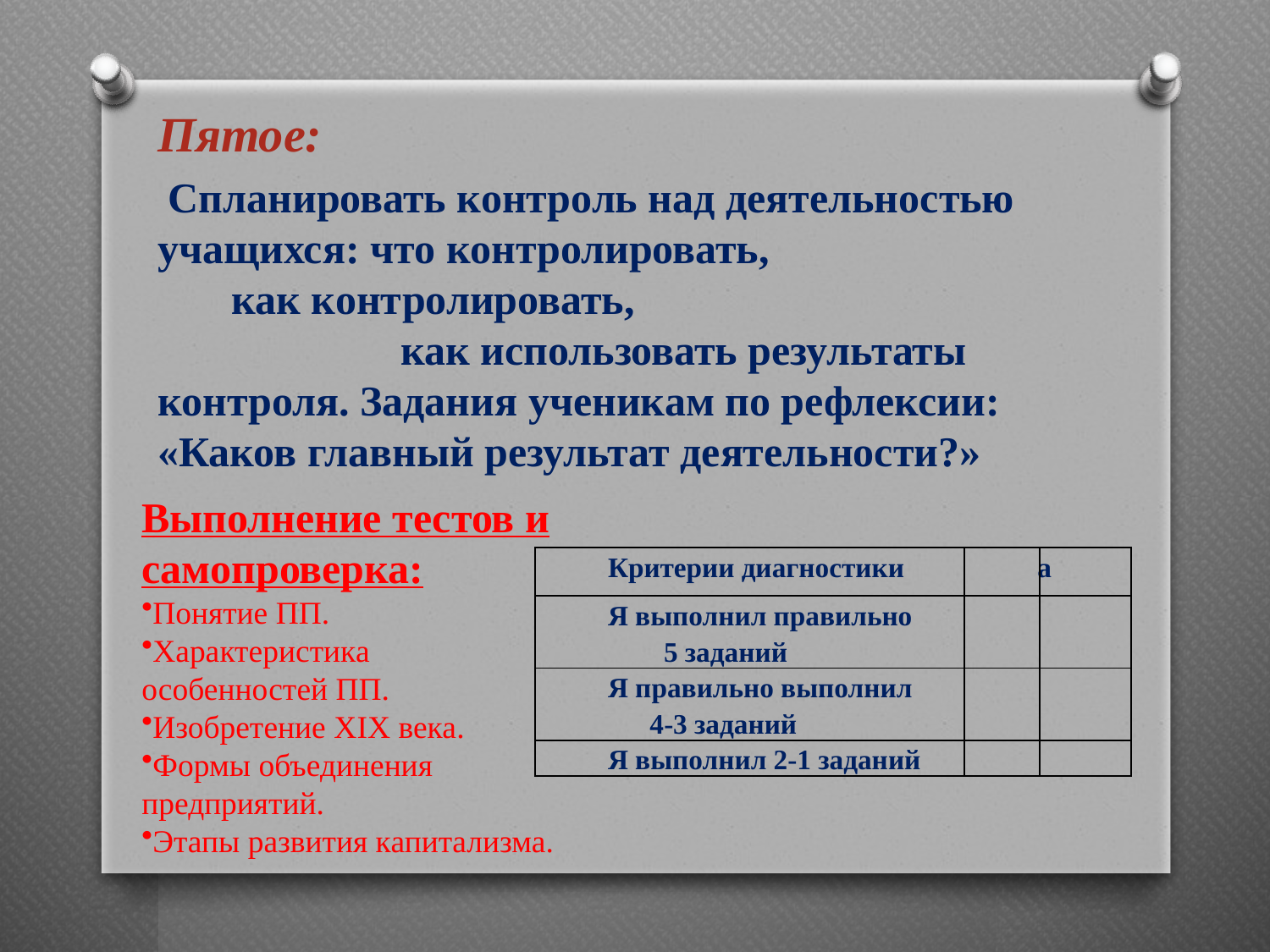

Пятое:
 Спланировать контроль над деятельностью учащихся: что контролировать,                                          как контролировать,                                                                       как использовать результаты контроля. Задания ученикам по рефлексии: «Каков главный результат деятельности?»
Выполнение тестов и самопроверка:
Понятие ПП.
Характеристика особенностей ПП.
Изобретение ХIХ века.
Формы объединения предприятий.
Этапы развития капитализма.

| Критерии диагностики | а |  |
| --- | --- | --- |
| Я выполнил правильно 5 заданий |  |  |
| Я правильно выполнил 4-3 заданий |  |  |
| Я выполнил 2-1 заданий |  |  |